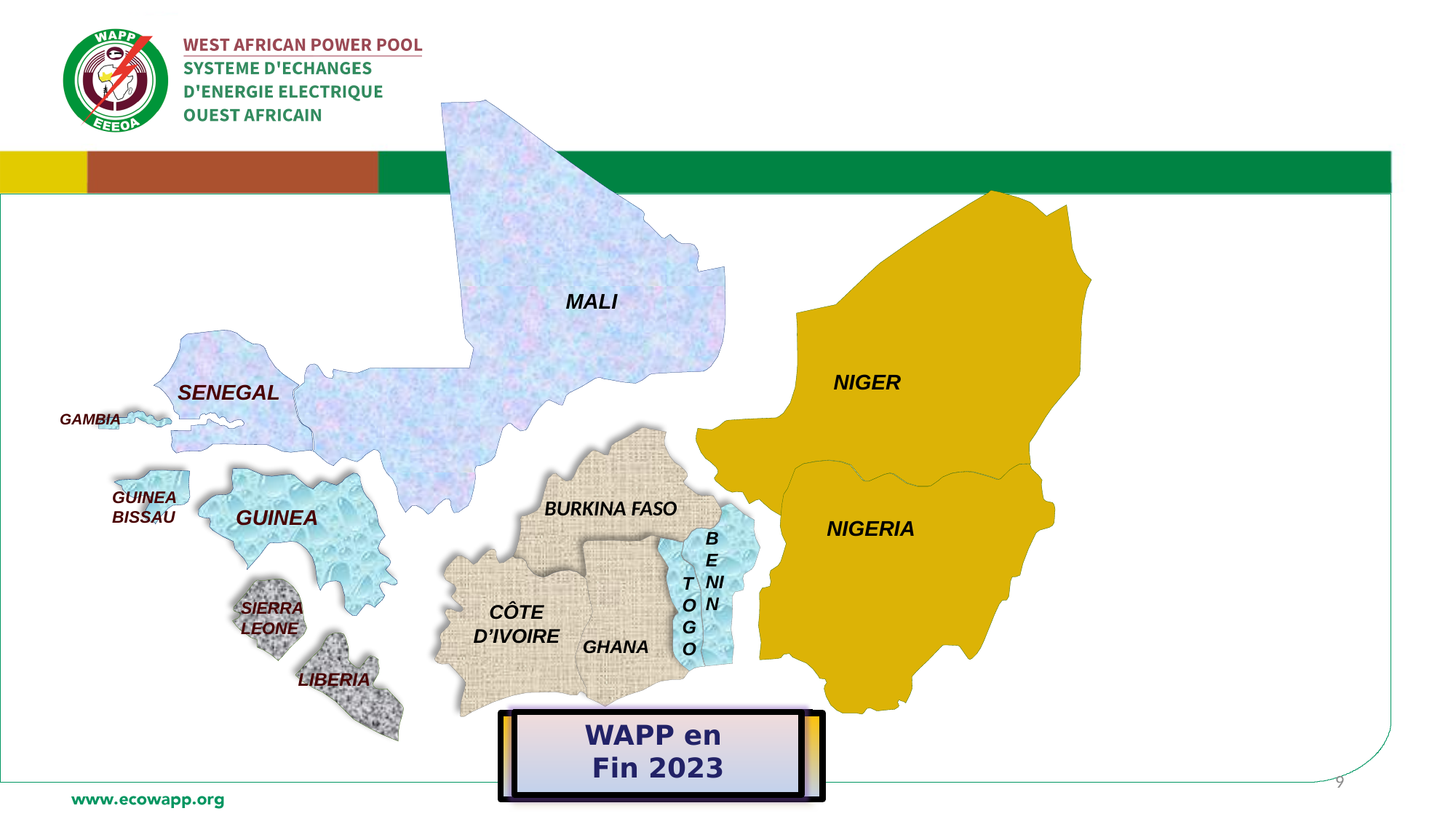

NIGER

NIGERIA
MALI
SENEGAL
GAMBIA

BURKINA FASO

BENIN

TOGO
CÔTE
D’IVOIRE
GHANA

GUINEA
BISSAU
GUINEA

SIERRA
LEONE

LIBERIA
WAPP en
2006
WAPP en
Fin 2023
WAPP
Aujourd’hui
9